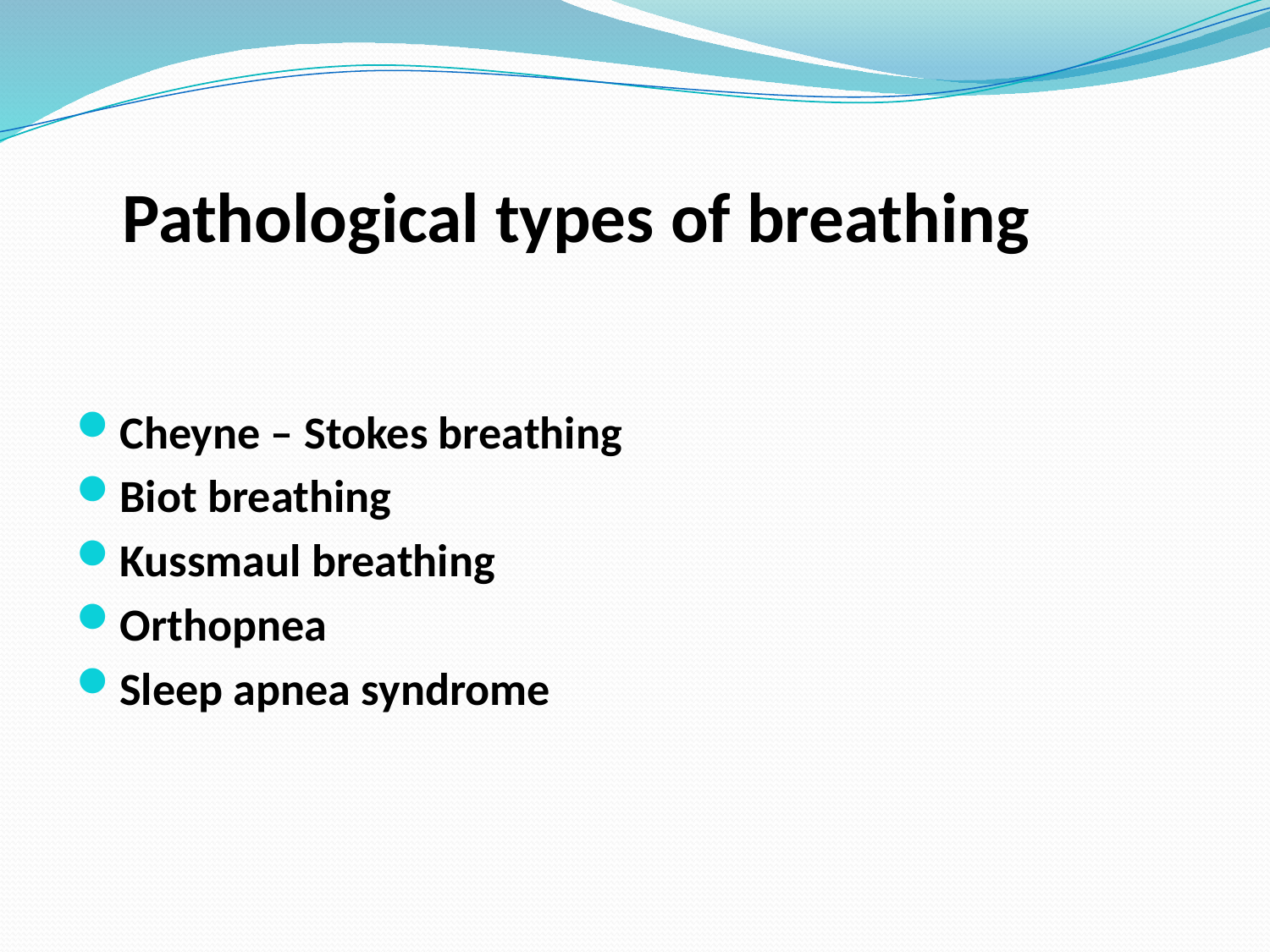

# Pathological types of breathing
Cheyne – Stokes breathing
Biot breathing
Kussmaul breathing
Orthopnea
Sleep apnea syndrome